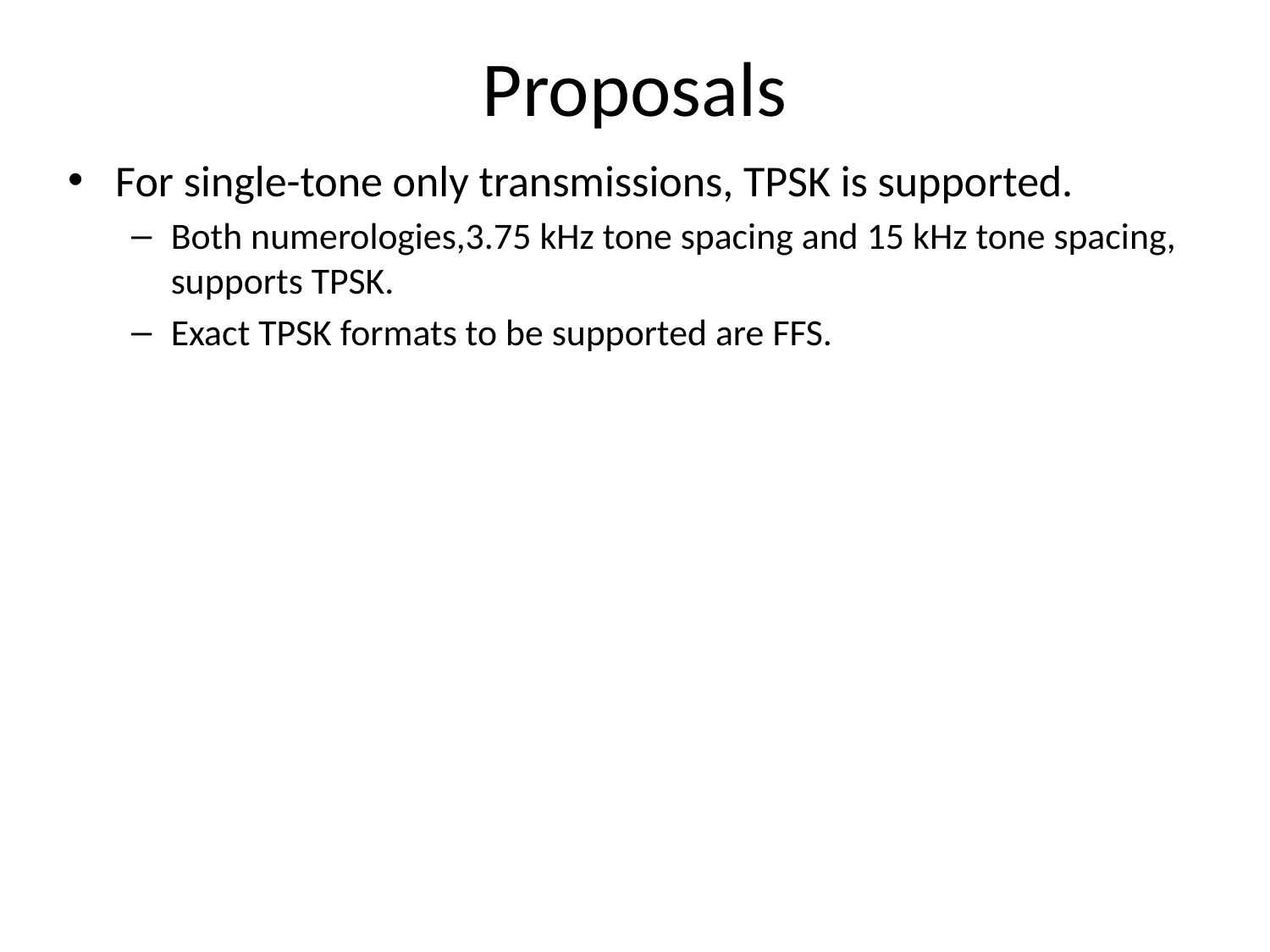

# Proposals
For single-tone only transmissions, TPSK is supported.
Both numerologies,3.75 kHz tone spacing and 15 kHz tone spacing, supports TPSK.
Exact TPSK formats to be supported are FFS.